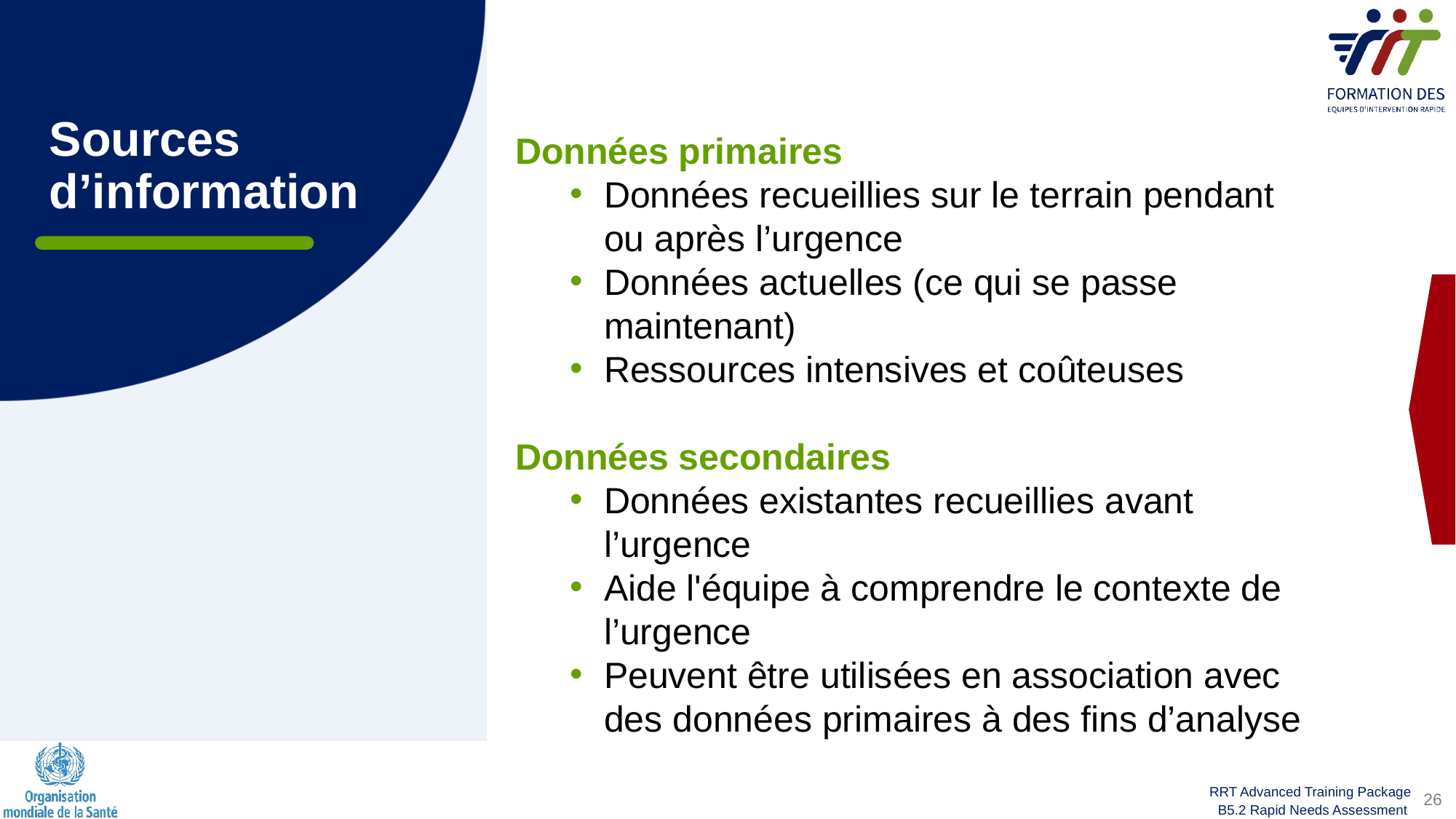

# Sources d’information
Données primaires
Données recueillies sur le terrain pendant ou après l’urgence
Données actuelles (ce qui se passe maintenant)
Ressources intensives et coûteuses

Données secondaires
Données existantes recueillies avant l’urgence
Aide l'équipe à comprendre le contexte de l’urgence
Peuvent être utilisées en association avec des données primaires à des fins d’analyse